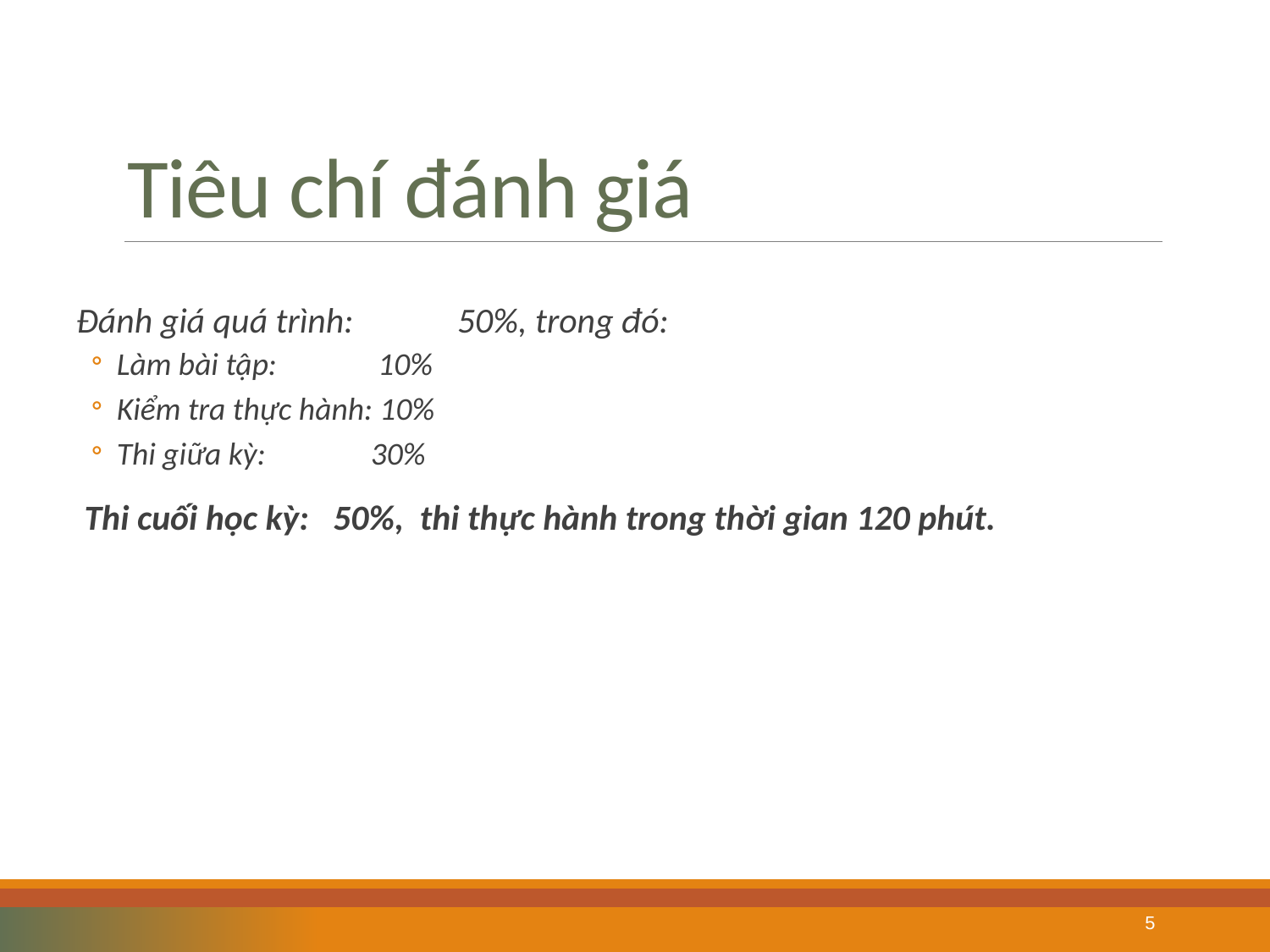

# Tiêu chí đánh giá
Đánh giá quá trình:	50%, trong đó:
Làm bài tập:	 10%
Kiểm tra thực hành: 10%
Thi giữa kỳ:	30%
 Thi cuối học kỳ:   50%,  thi thực hành trong thời gian 120 phút.

5